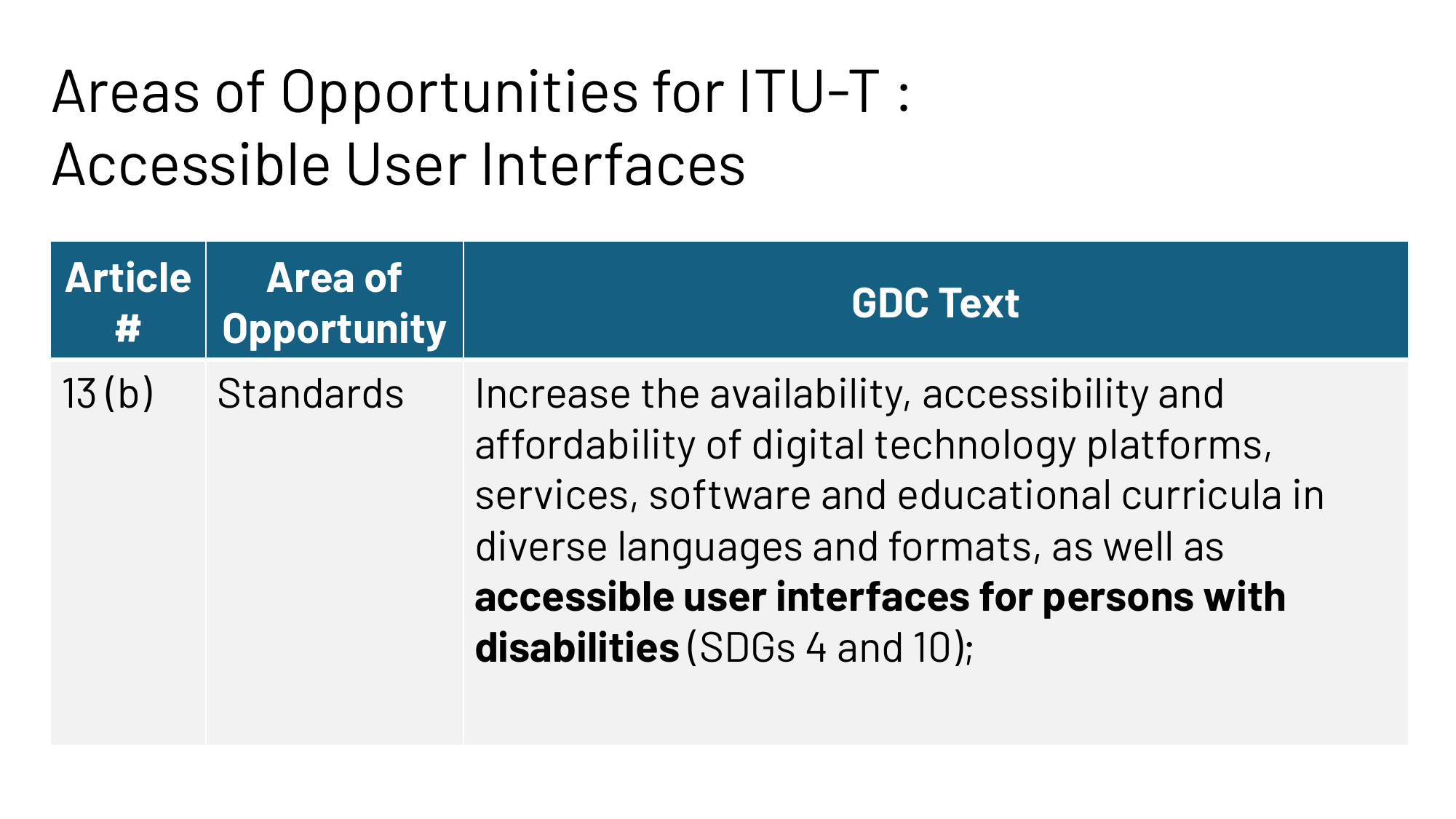

# Areas of Opportunities for ITU-T : Accessible User Interfaces
| Article # | Area of Opportunity | GDC Text |
| --- | --- | --- |
| 13 (b) | Standards | Increase the availability, accessibility and affordability of digital technology platforms, services, software and educational curricula in diverse languages and formats, as well as accessible user interfaces for persons with disabilities (SDGs 4 and 10); |
8